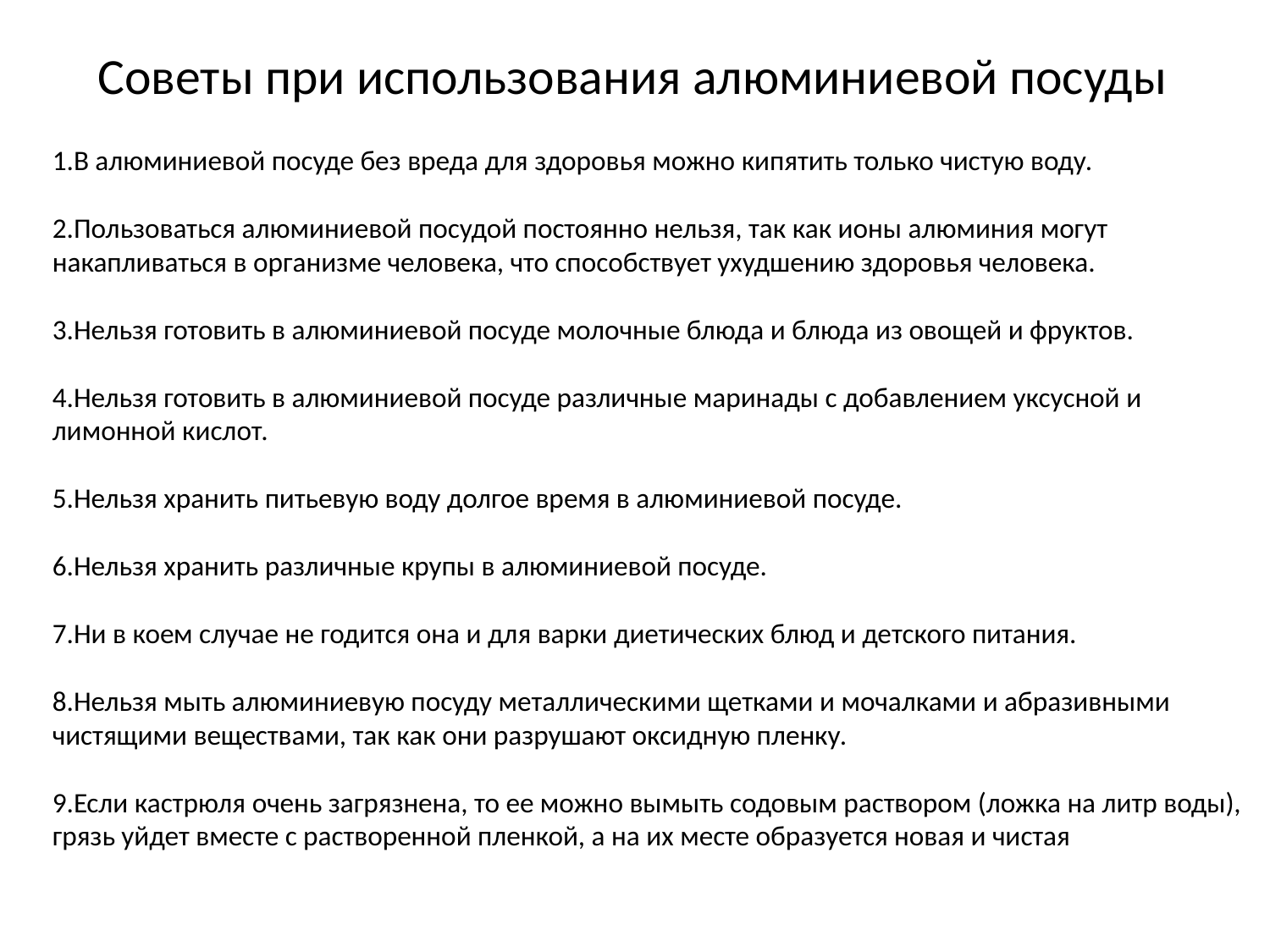

# Советы при использования алюминиевой посуды
1.В алюминиевой посуде без вреда для здоровья можно кипятить только чистую воду.

2.Пользоваться алюминиевой посудой постоянно нельзя, так как ионы алюминия могут накапливаться в организме человека, что способствует ухудшению здоровья человека.

3.Нельзя готовить в алюминиевой посуде молочные блюда и блюда из овощей и фруктов.

4.Нельзя готовить в алюминиевой посуде различные маринады с добавлением уксусной и лимонной кислот.

5.Нельзя хранить питьевую воду долгое время в алюминиевой посуде.

6.Нельзя хранить различные крупы в алюминиевой посуде.

7.Ни в коем случае не годится она и для варки диетических блюд и детского питания.

8.Нельзя мыть алюминиевую посуду металлическими щетками и мочалками и абразивными чистящими веществами, так как они разрушают оксидную пленку.

9.Если кастрюля очень загрязнена, то ее можно вымыть содовым раствором (ложка на литр воды), грязь уйдет вместе с растворенной пленкой, а на их месте образуется новая и чистая